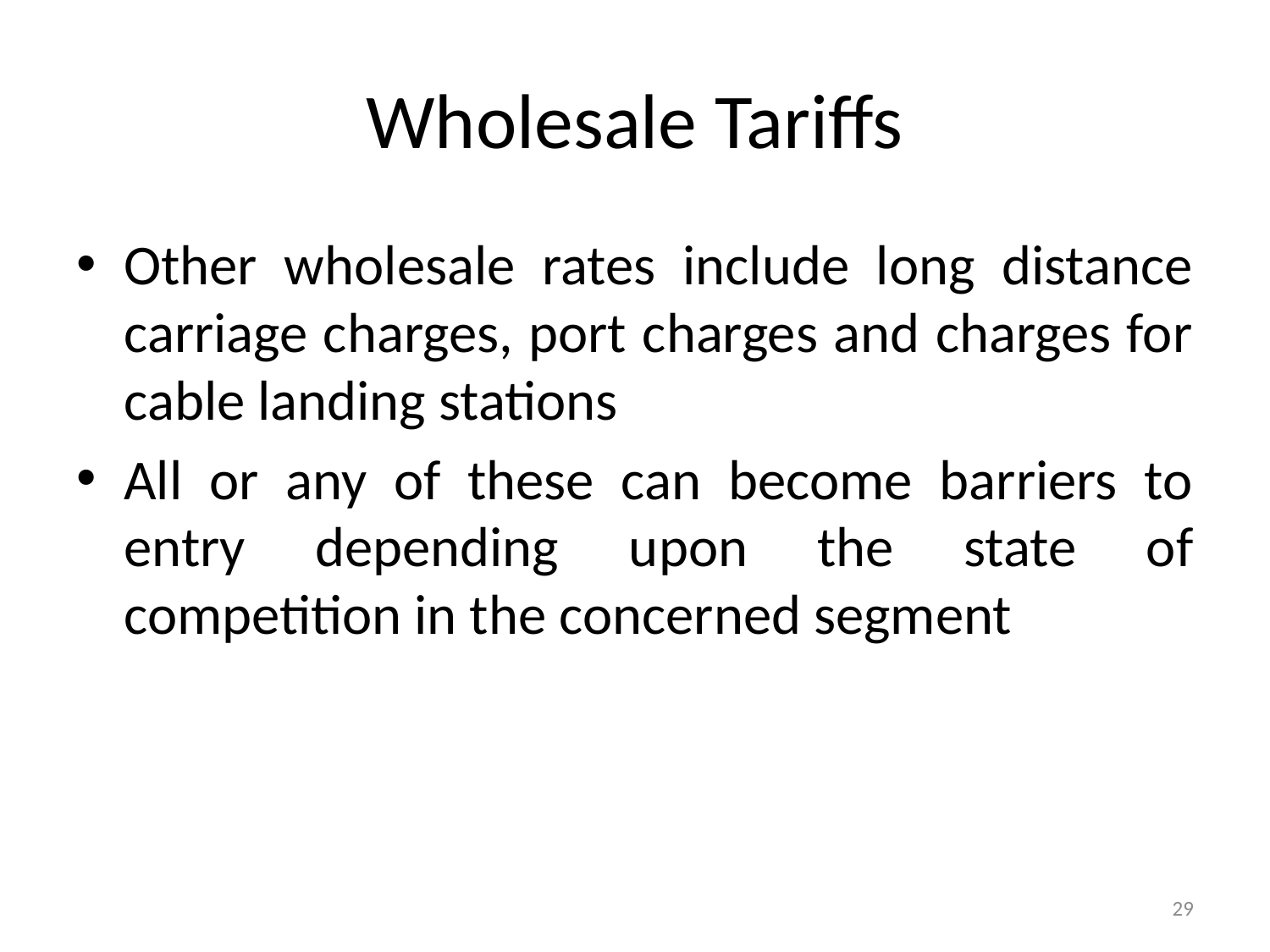

# Wholesale Tariffs
Other wholesale rates include long distance carriage charges, port charges and charges for cable landing stations
All or any of these can become barriers to entry depending upon the state of competition in the concerned segment

29